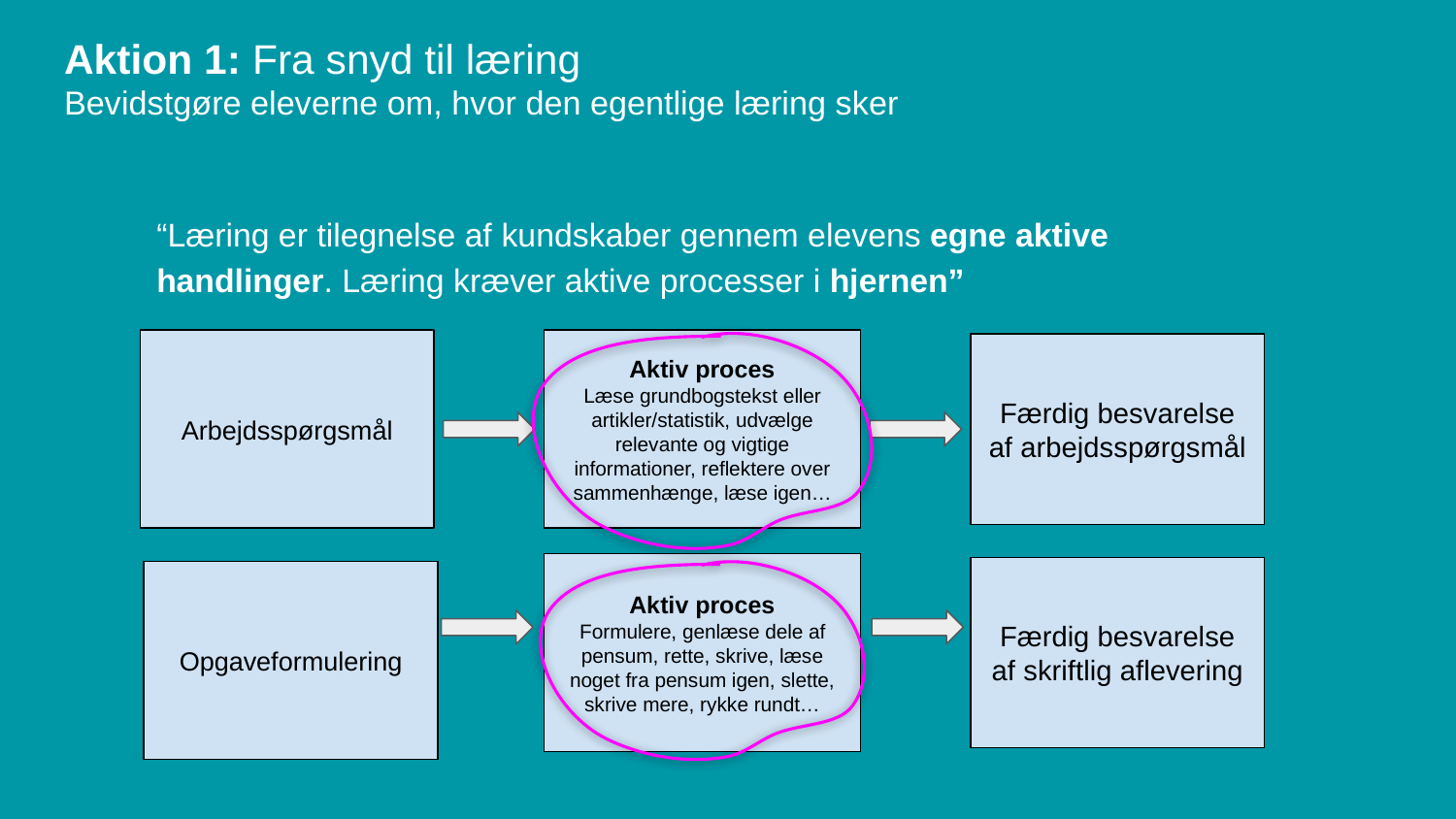

# Aktion 1: Fra snyd til læring
Bevidstgøre eleverne om, hvor den egentlige læring sker
“Læring er tilegnelse af kundskaber gennem elevens egne aktive handlinger. Læring kræver aktive processer i hjernen”
Arbejdsspørgsmål
Aktiv proces
Læse grundbogstekst eller artikler/statistik, udvælge relevante og vigtige informationer, reflektere over sammenhænge, læse igen…

Færdig besvarelse af arbejdsspørgsmål

Aktiv proces
Formulere, genlæse dele af pensum, rette, skrive, læse noget fra pensum igen, slette, skrive mere, rykke rundt…
Færdig besvarelse af skriftlig aflevering
Opgaveformulering